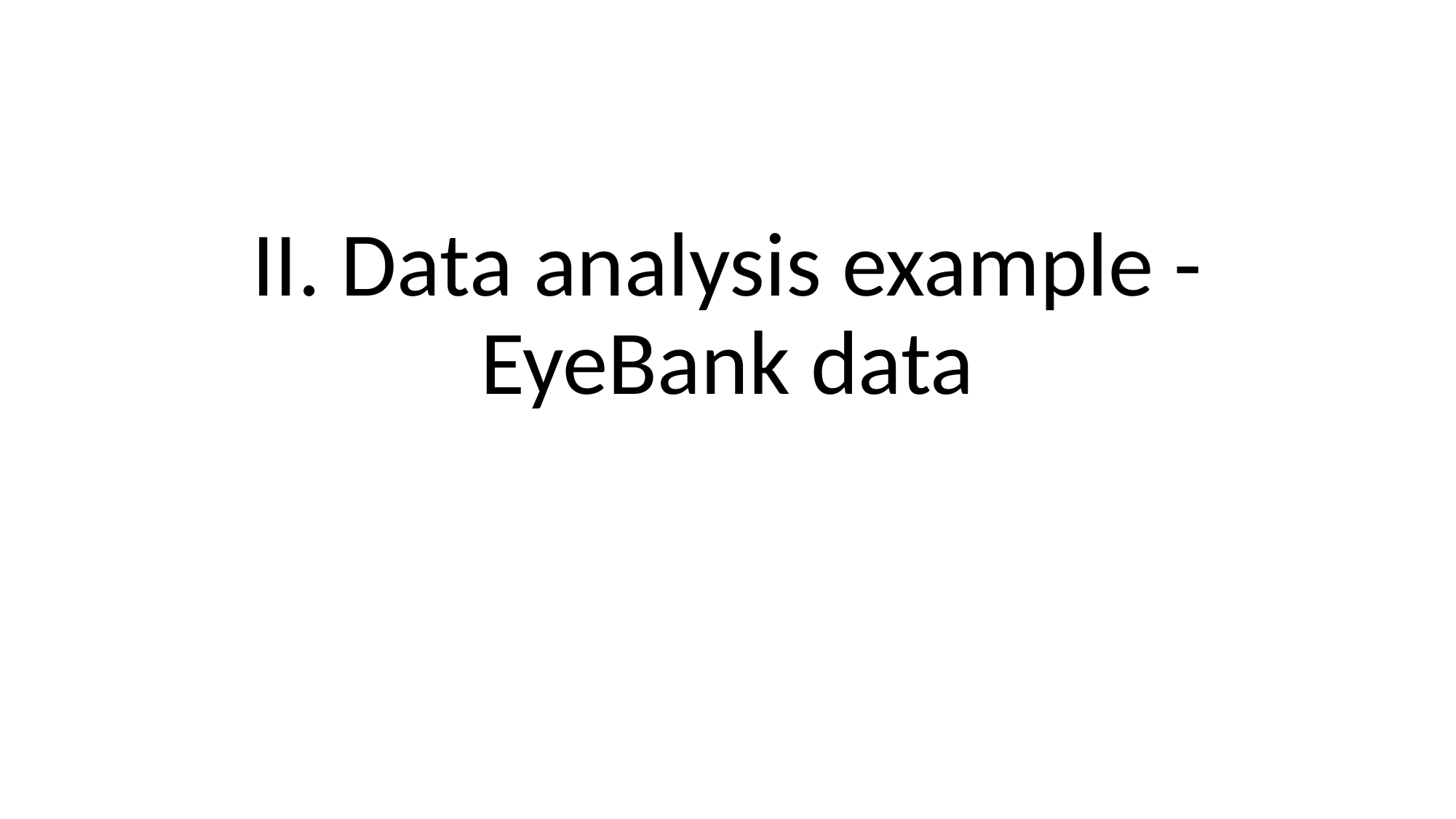

# II. Data analysis example - EyeBank data